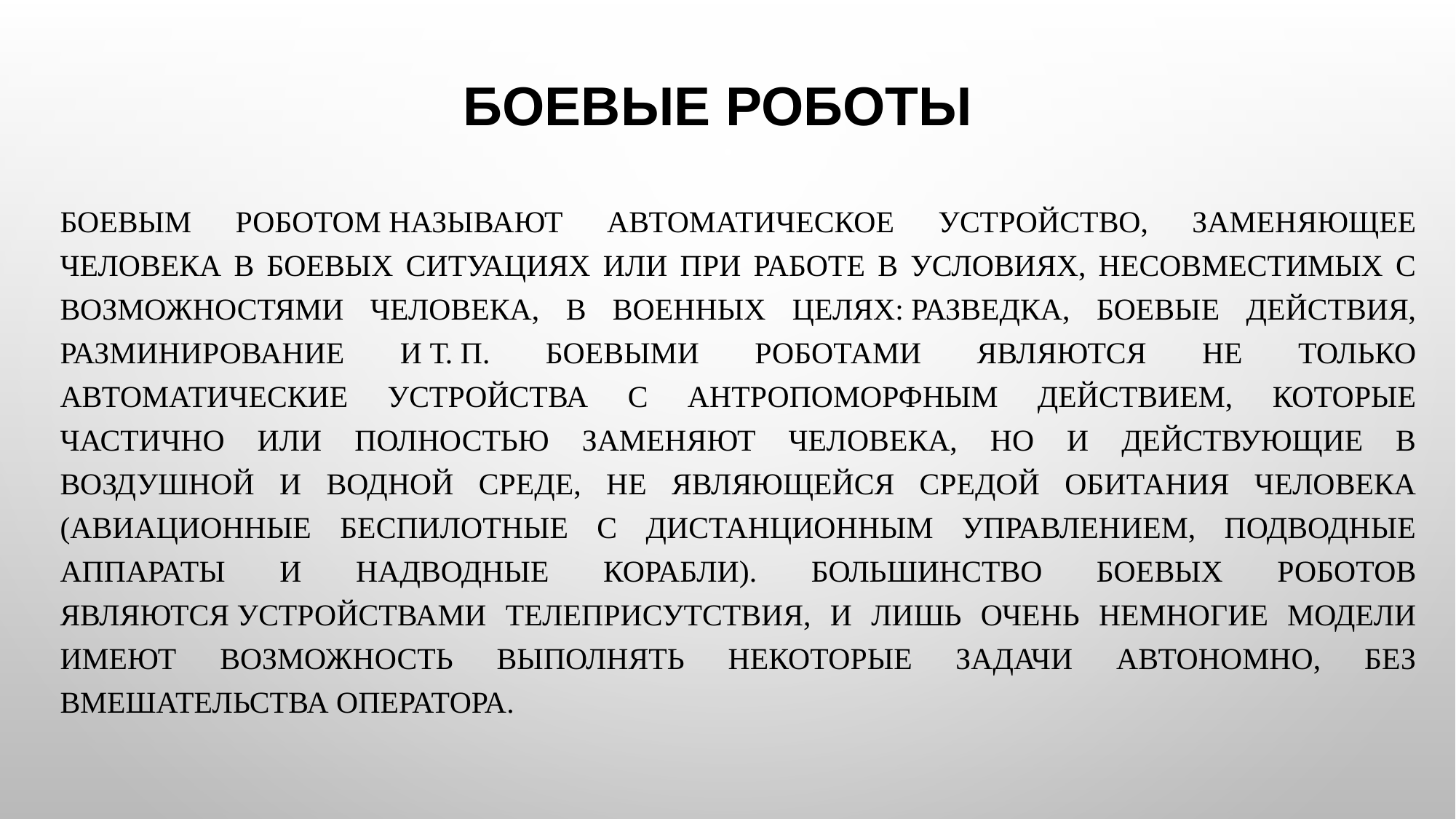

# Боевые роботы
Боевым роботом называют автоматическое устройство, заменяющее человека в боевых ситуациях или при работе в условиях, несовместимых с возможностями человека, в военных целях: разведка, боевые действия, разминирование и т. п. Боевыми роботами являются не только автоматические устройства с антропоморфным действием, которые частично или полностью заменяют человека, но и действующие в воздушной и водной среде, не являющейся средой обитания человека (авиационные беспилотные с дистанционным управлением, подводные аппараты и надводные корабли). Большинство боевых роботов являются устройствами телеприсутствия, и лишь очень немногие модели имеют возможность выполнять некоторые задачи автономно, без вмешательства оператора.